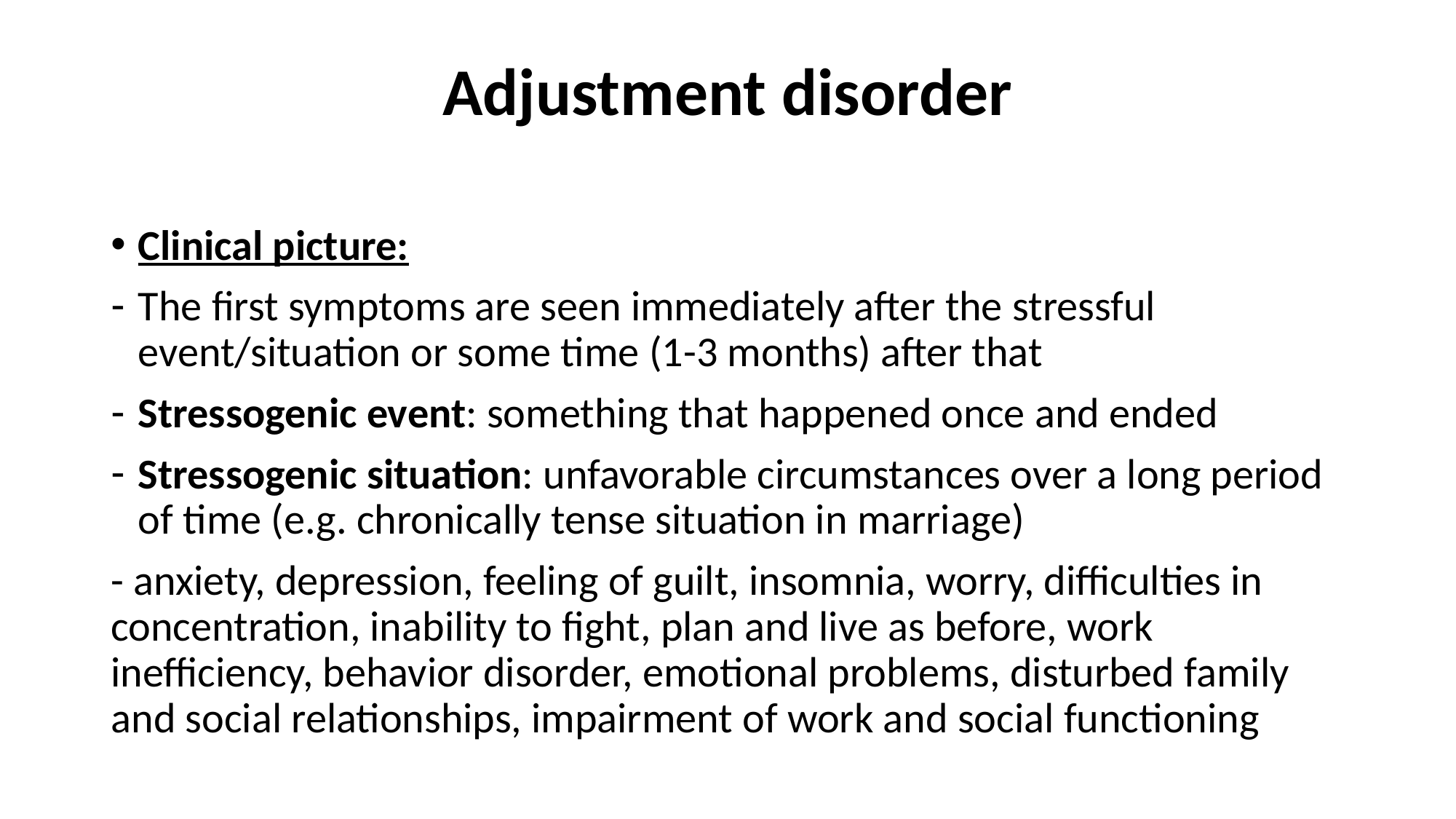

# Adjustment disorder
Clinical picture:
The first symptoms are seen immediately after the stressful event/situation or some time (1-3 months) after that
Stressogenic event: something that happened once and ended
Stressogenic situation: unfavorable circumstances over a long period of time (e.g. chronically tense situation in marriage)
- anxiety, depression, feeling of guilt, insomnia, worry, difficulties in concentration, inability to fight, plan and live as before, work inefficiency, behavior disorder, emotional problems, disturbed family and social relationships, impairment of work and social functioning